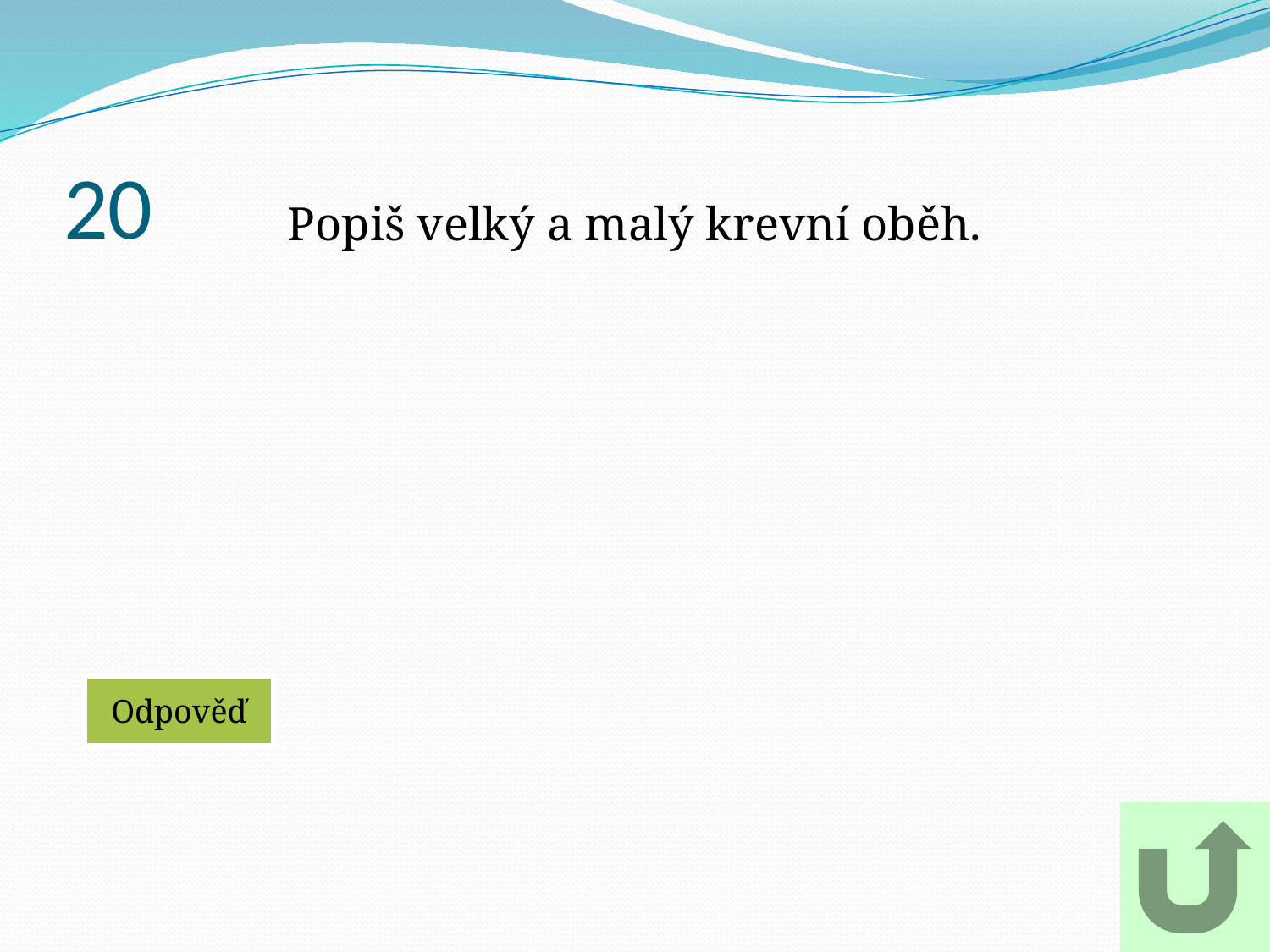

# 20
Popiš velký a malý krevní oběh.

Odpověď